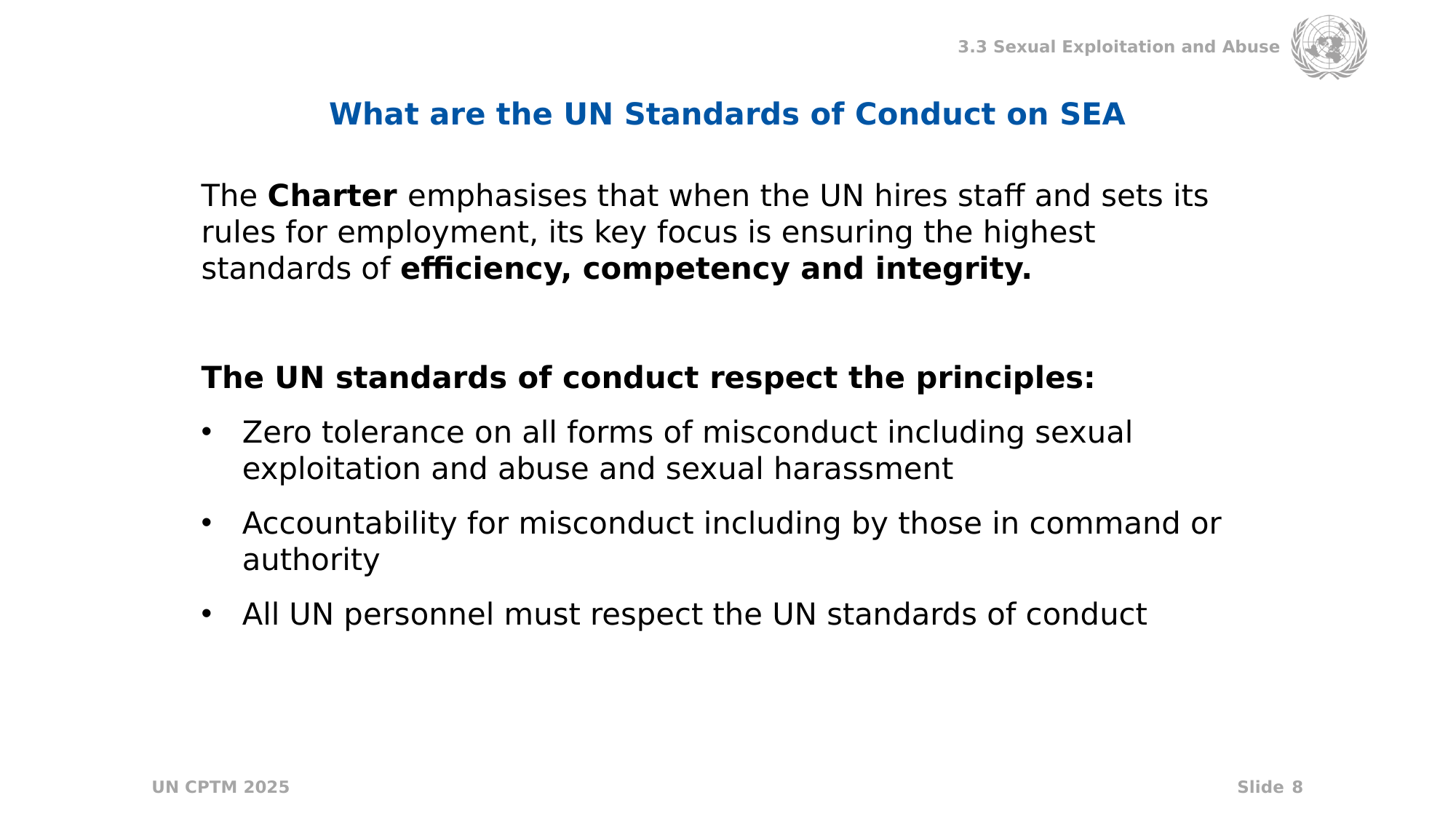

What are the UN Standards of Conduct on SEA
The Charter emphasises that when the UN hires staff and sets its rules for employment, its key focus is ensuring the highest standards of efficiency, competency and integrity.

The UN standards of conduct respect the principles:
Zero tolerance on all forms of misconduct including sexual exploitation and abuse and sexual harassment
Accountability for misconduct including by those in command or authority
All UN personnel must respect the UN standards of conduct